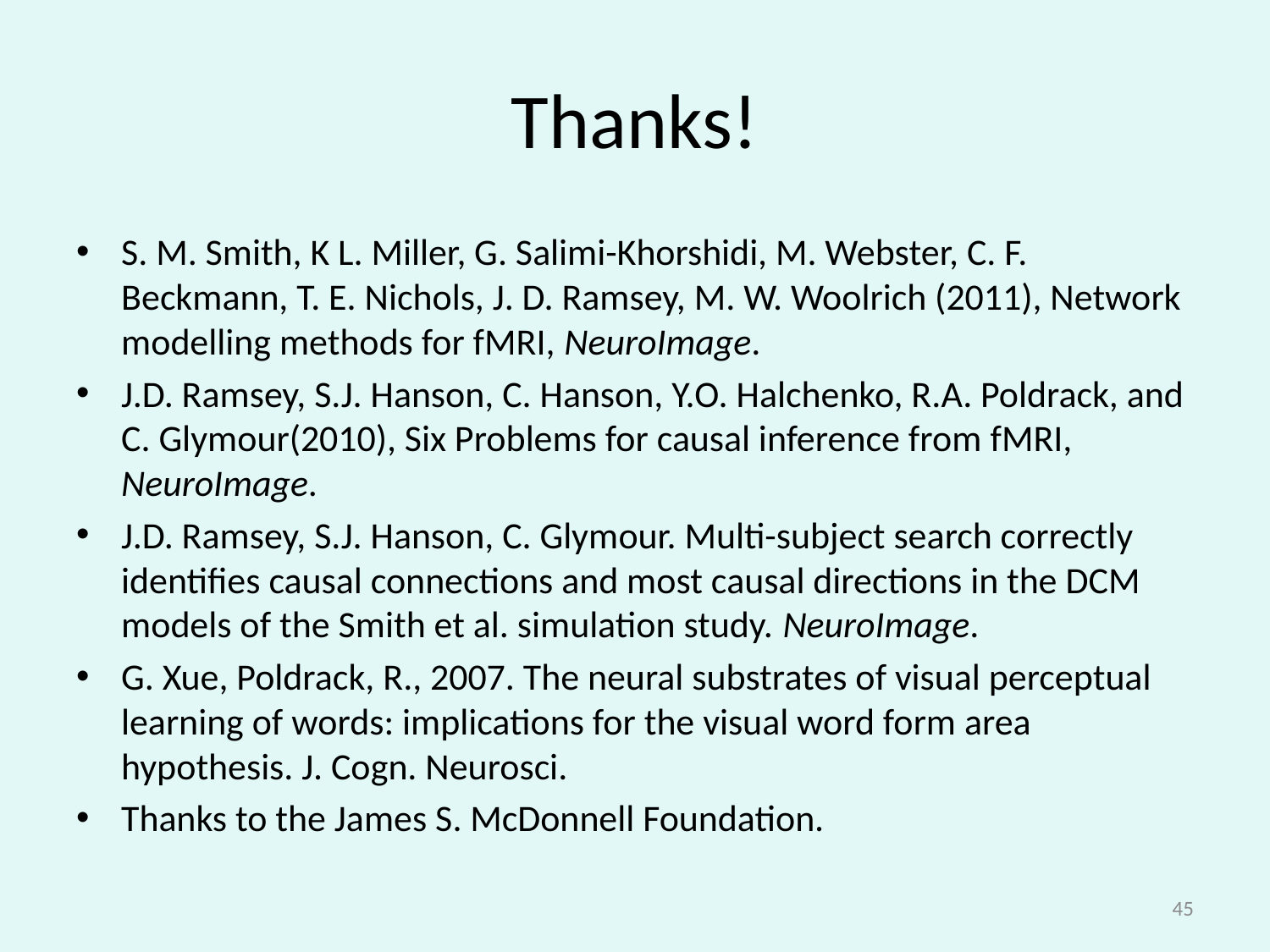

# Thanks!
S. M. Smith, K L. Miller, G. Salimi-Khorshidi, M. Webster, C. F. Beckmann, T. E. Nichols, J. D. Ramsey, M. W. Woolrich (2011), Network modelling methods for fMRI, NeuroImage.
J.D. Ramsey, S.J. Hanson, C. Hanson, Y.O. Halchenko, R.A. Poldrack, and C. Glymour(2010), Six Problems for causal inference from fMRI, NeuroImage.
J.D. Ramsey, S.J. Hanson, C. Glymour. Multi-subject search correctly identifies causal connections and most causal directions in the DCM models of the Smith et al. simulation study. NeuroImage.
G. Xue, Poldrack, R., 2007. The neural substrates of visual perceptual learning of words: implications for the visual word form area hypothesis. J. Cogn. Neurosci.
Thanks to the James S. McDonnell Foundation.

45